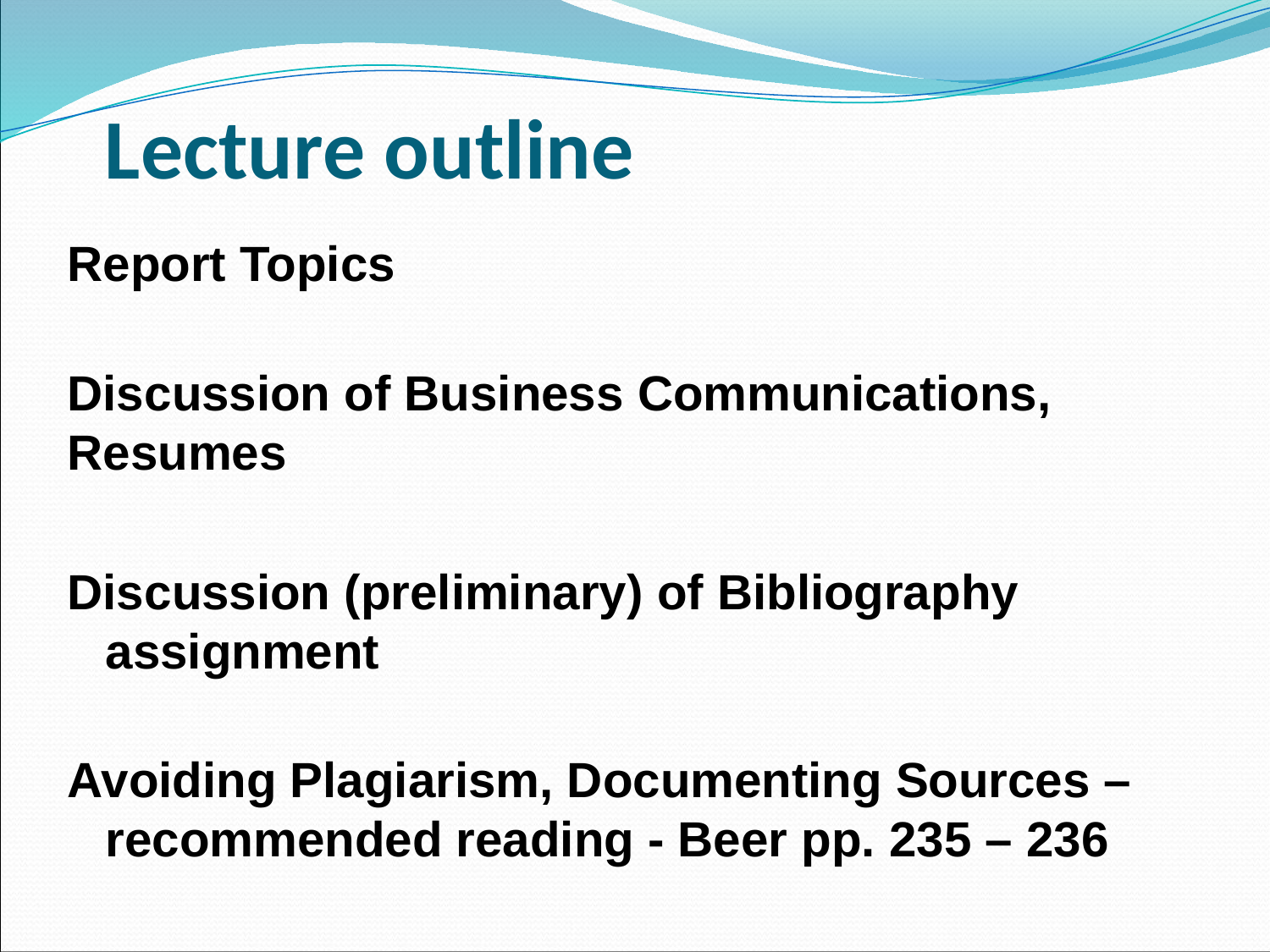

# Lecture outline
Report Topics

Discussion of Business Communications,
Resumes

Discussion (preliminary) of Bibliography assignment

Avoiding Plagiarism, Documenting Sources – recommended reading - Beer pp. 235 – 236